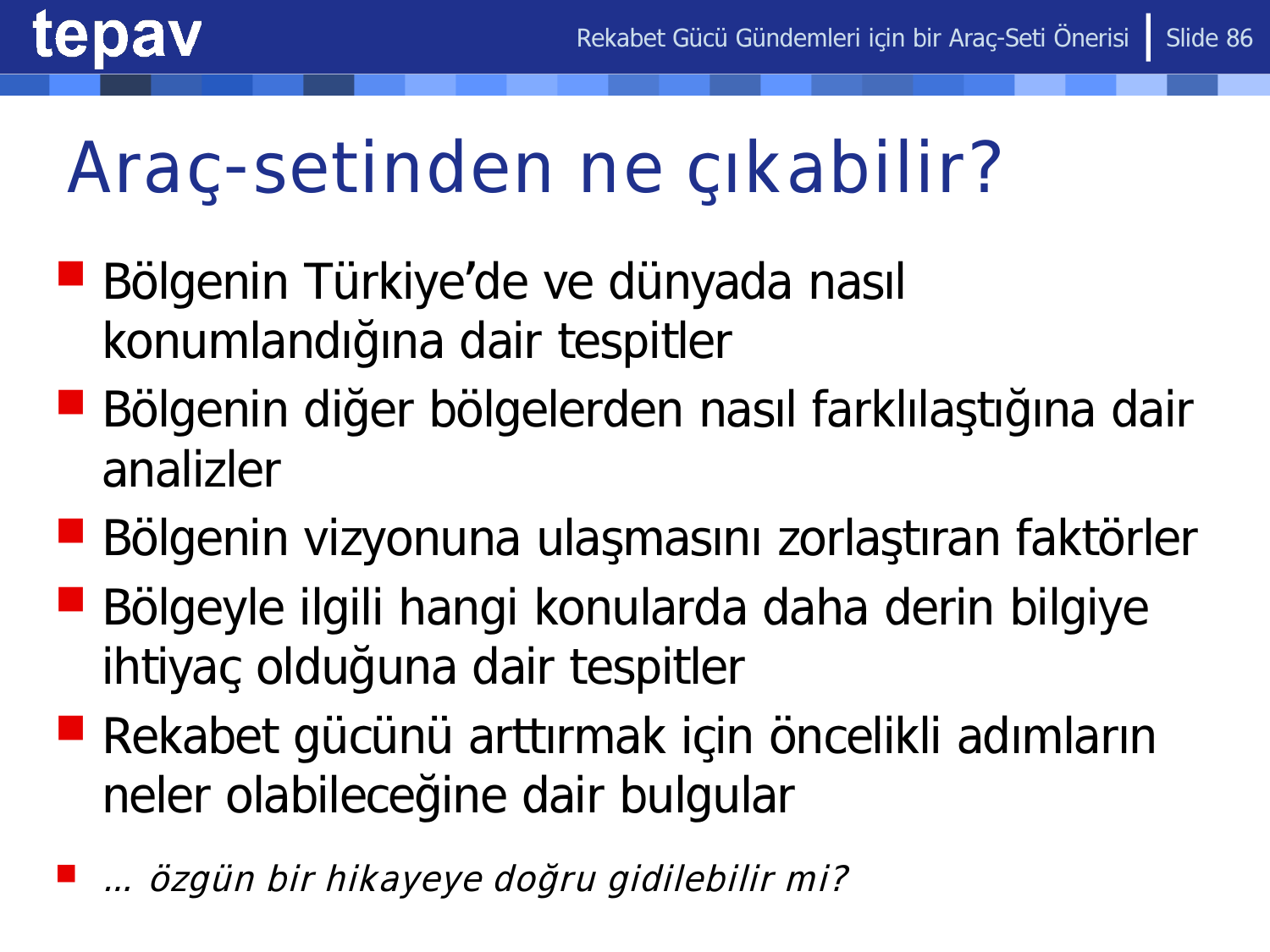

Rekabet Gücü Gündemleri için bir Araç-Seti Önerisi
Slide 86
# Araç-setinden ne çıkabilir?
Bölgenin Türkiye’de ve dünyada nasıl konumlandığına dair tespitler
Bölgenin diğer bölgelerden nasıl farklılaştığına dair analizler
Bölgenin vizyonuna ulaşmasını zorlaştıran faktörler
Bölgeyle ilgili hangi konularda daha derin bilgiye ihtiyaç olduğuna dair tespitler
Rekabet gücünü arttırmak için öncelikli adımların neler olabileceğine dair bulgular

… özgün bir hikayeye doğru gidilebilir mi?